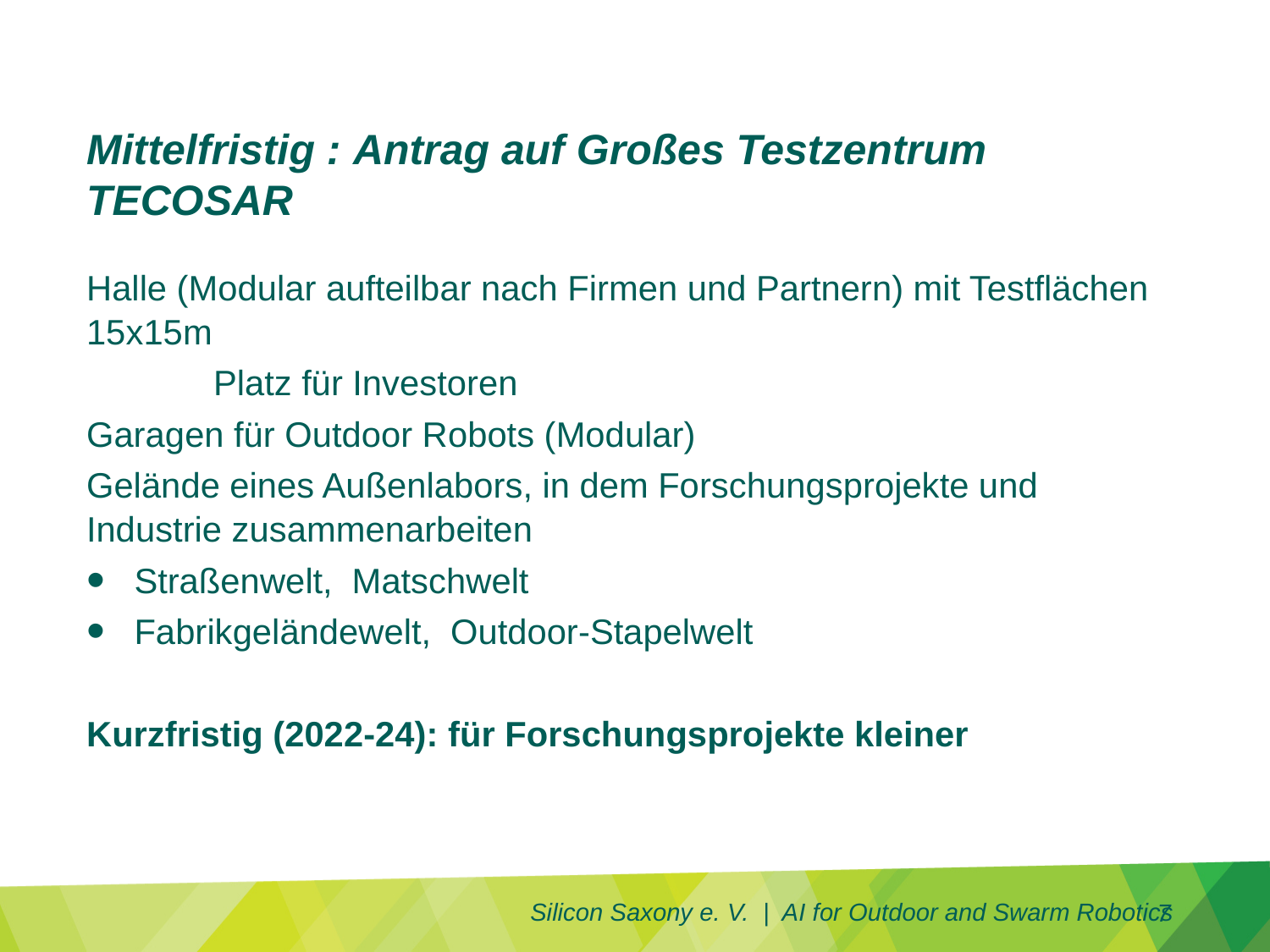

Mittelfristig : Antrag auf Großes Testzentrum TECOSAR
Halle (Modular aufteilbar nach Firmen und Partnern) mit Testflächen 15x15m
	Platz für Investoren
Garagen für Outdoor Robots (Modular)
Gelände eines Außenlabors, in dem Forschungsprojekte und Industrie zusammenarbeiten
Straßenwelt,  Matschwelt
Fabrikgeländewelt,  Outdoor-Stapelwelt

Kurzfristig (2022-24): für Forschungsprojekte kleiner